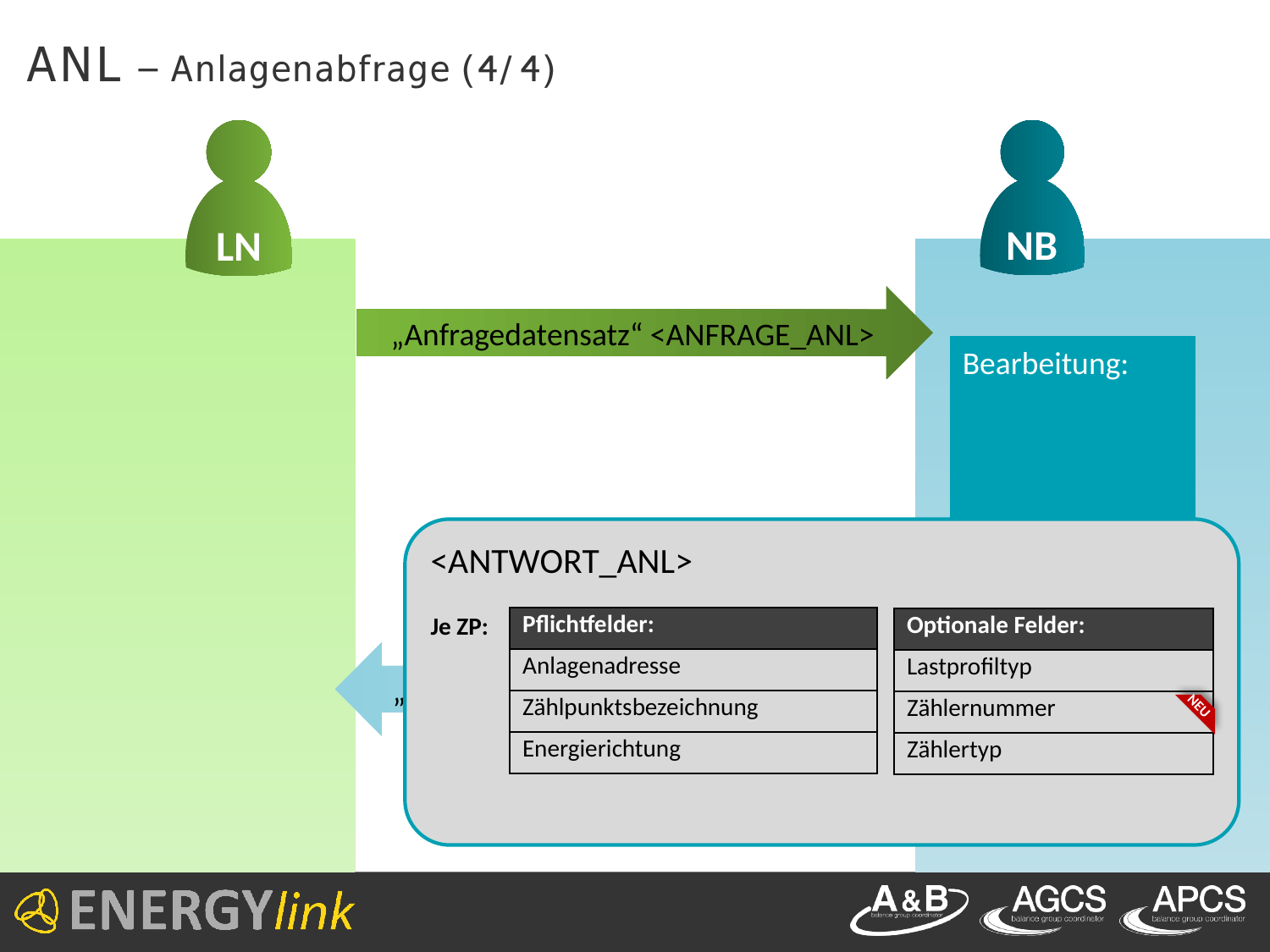

# ANL – Anlagenabfrage (4/4)
LN

NB

„Anfragedatensatz“ <ANFRAGE_ANL>
Bearbeitung:

<ANTWORT_ANL>

Je ZP:
| Pflichtfelder: |
| --- |
| Anlagenadresse |
| Zählpunktsbezeichnung |
| Energierichtung |
| Optionale Felder: |
| --- |
| Lastprofiltyp |
| Zählernummer |
| Zählertyp |
„Liste gefundener ZP“ <ANTWORT_ANL>
NEU